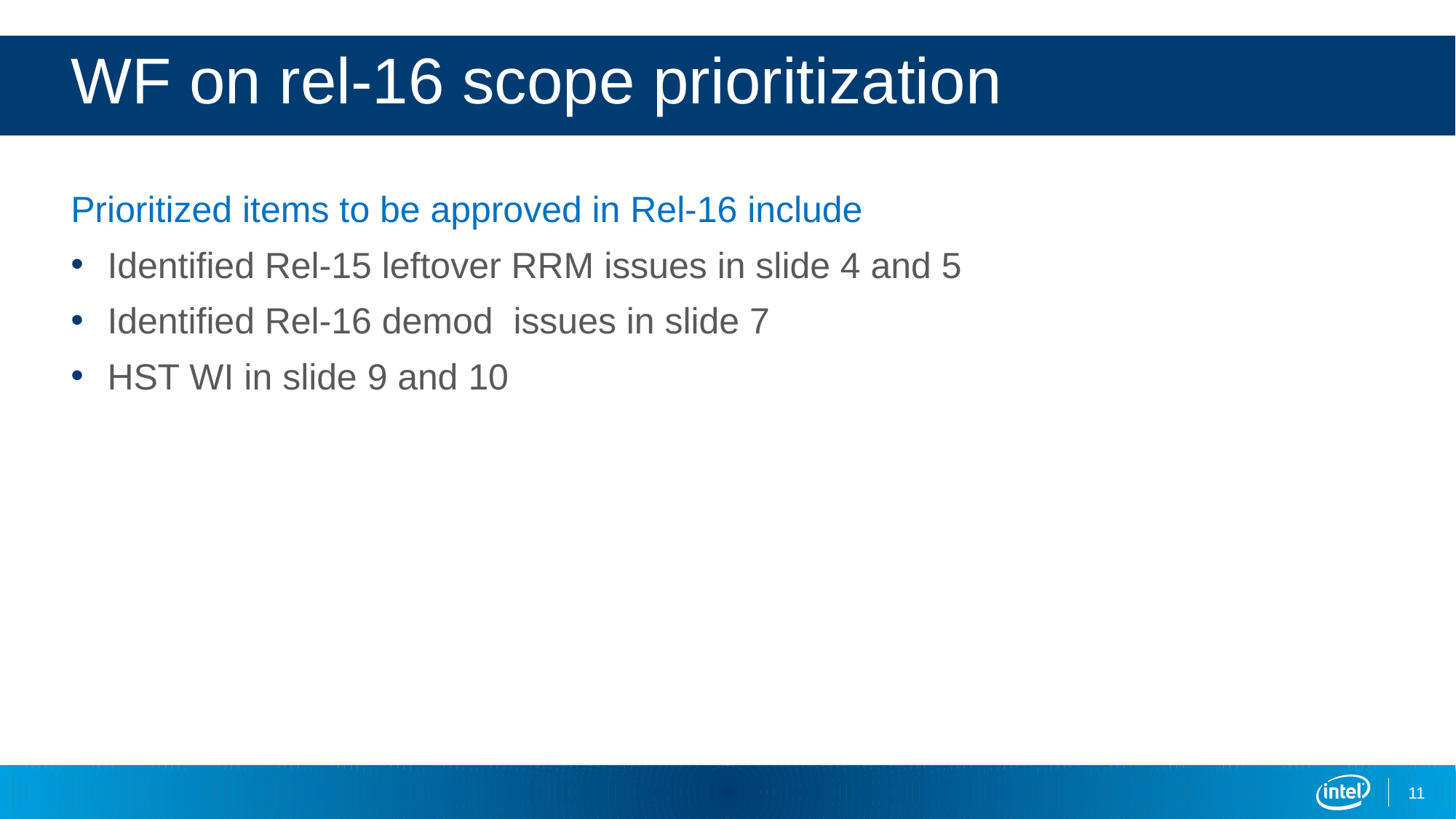

# WF on rel-16 scope prioritization
Prioritized items to be approved in Rel-16 include
Identified Rel-15 leftover RRM issues in slide 4 and 5
Identified Rel-16 demod  issues in slide 7
HST WI in slide 9 and 10

11